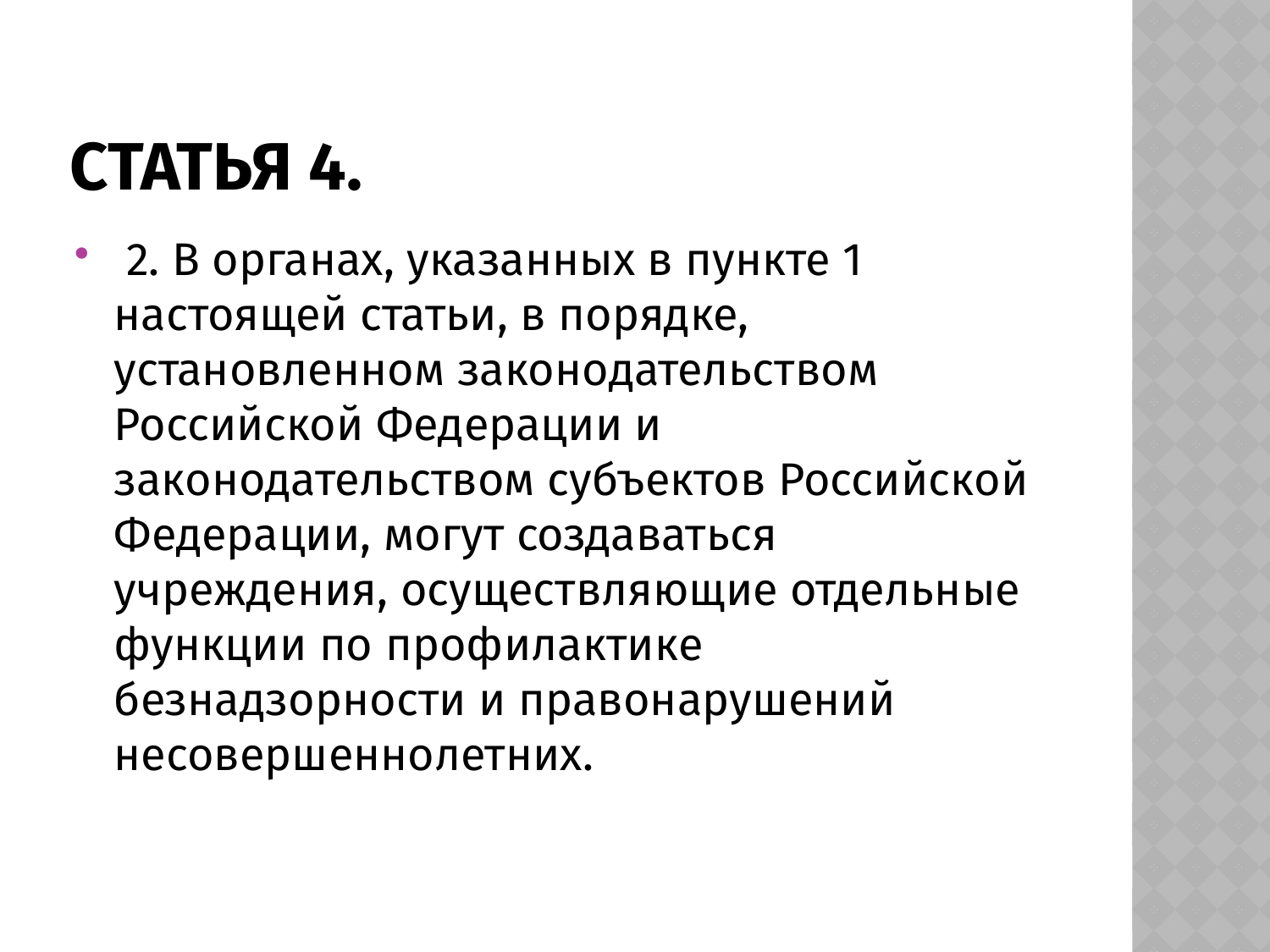

# Статья 4.
 2. В органах, указанных в пункте 1 настоящей статьи, в порядке, установленном законодательством Российской Федерации и законодательством субъектов Российской Федерации, могут создаваться учреждения, осуществляющие отдельные функции по профилактике безнадзорности и правонарушений несовершеннолетних.